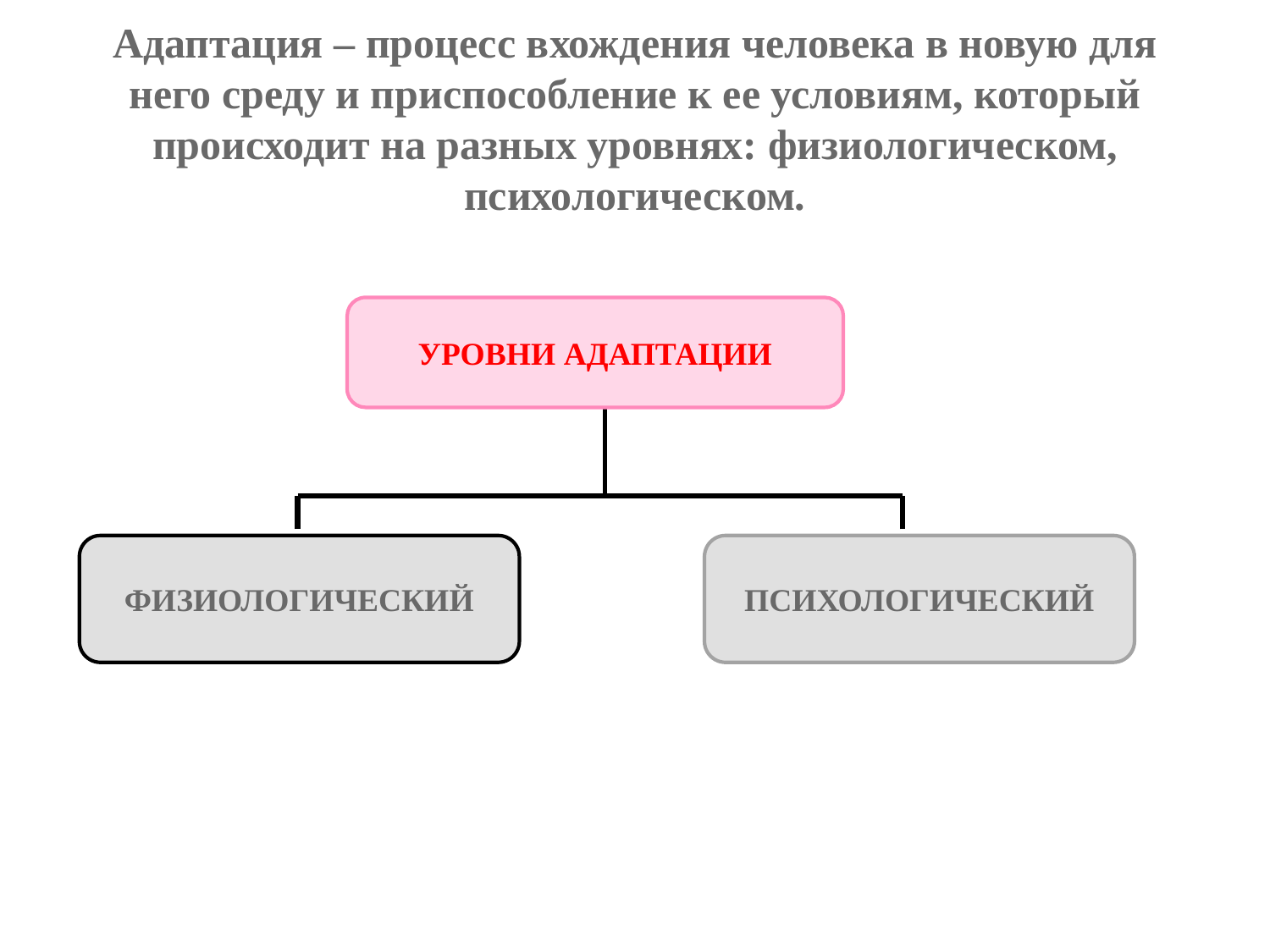

# Адаптация – процесс вхождения человека в новую для него среду и приспособление к ее условиям, который происходит на разных уровнях: физиологическом, психологическом.
УРОВНИ АДАПТАЦИИ
ФИЗИОЛОГИЧЕСКИЙ
ПСИХОЛОГИЧЕСКИЙ